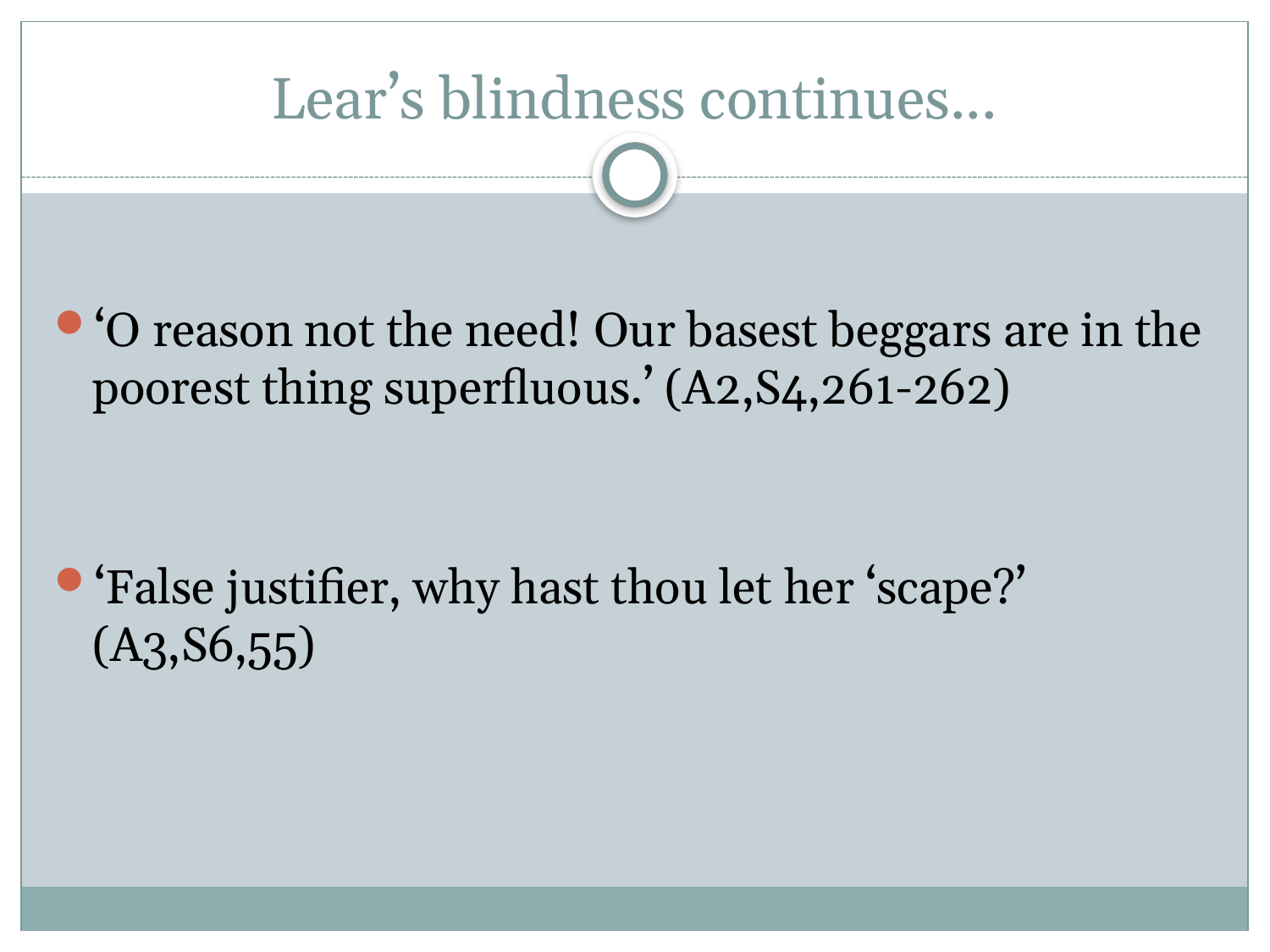

# Lear’s blindness continues...

‘O reason not the need! Our basest beggars are in the poorest thing superfluous.’ (A2,S4,261-262)

‘False justifier, why hast thou let her ‘scape?’ (A3,S6,55)